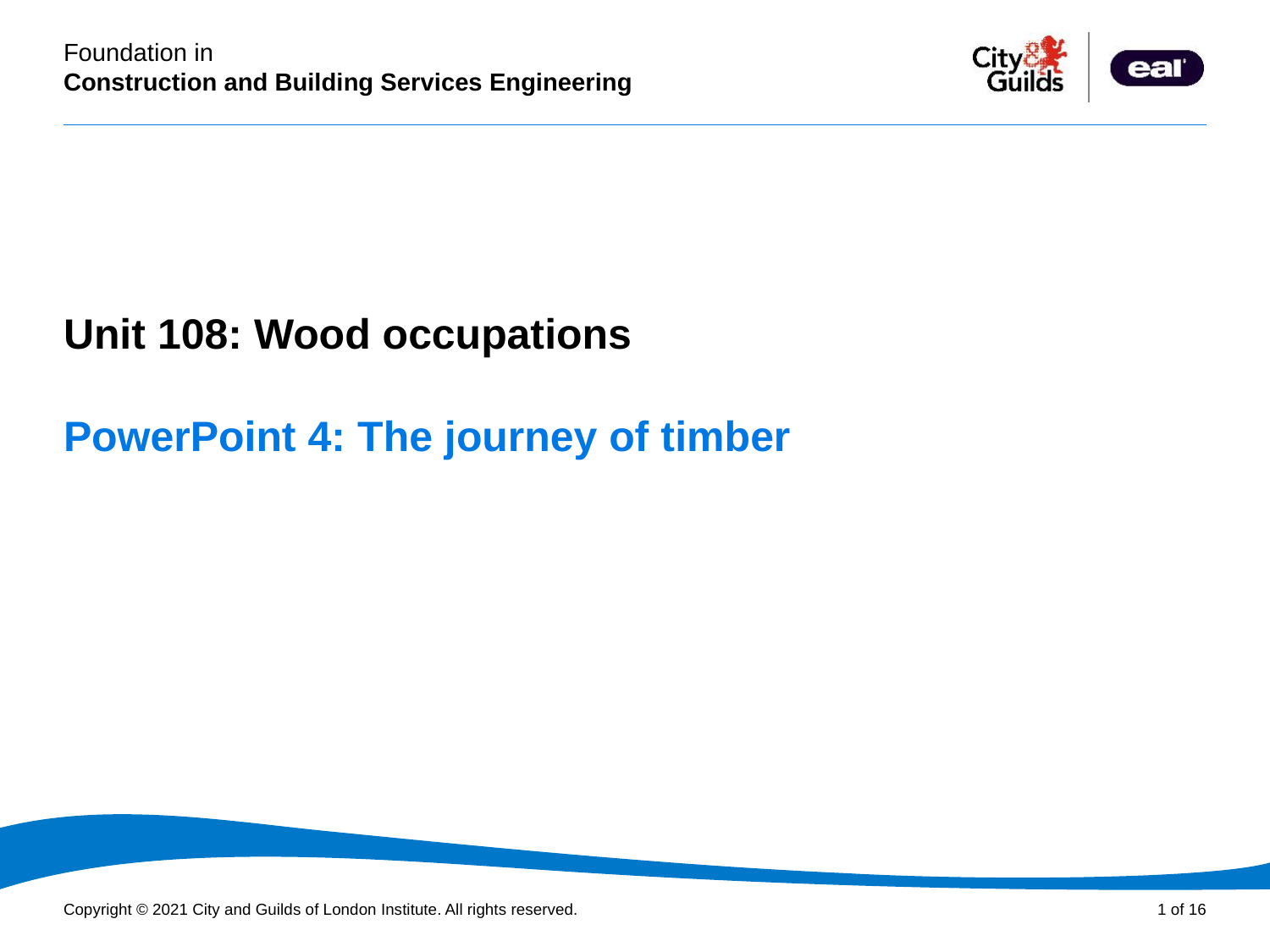

PowerPoint presentation
Unit 108: Wood occupations
# PowerPoint 4: The journey of timber